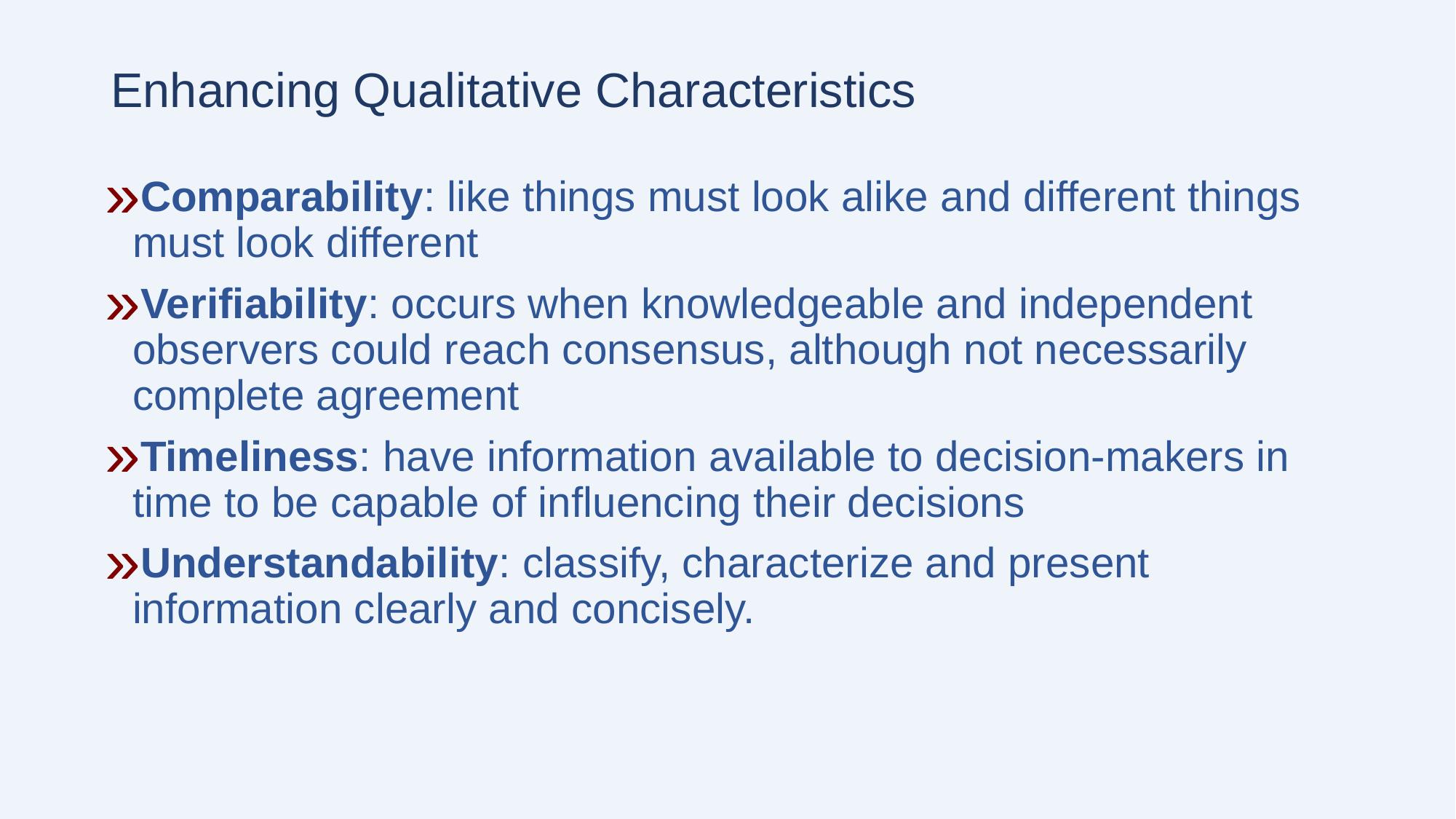

# Enhancing Qualitative Characteristics
Comparability: like things must look alike and different things must look different
Verifiability: occurs when knowledgeable and independent observers could reach consensus, although not necessarily complete agreement
Timeliness: have information available to decision-makers in time to be capable of influencing their decisions
Understandability: classify, characterize and present  information clearly and concisely.

23